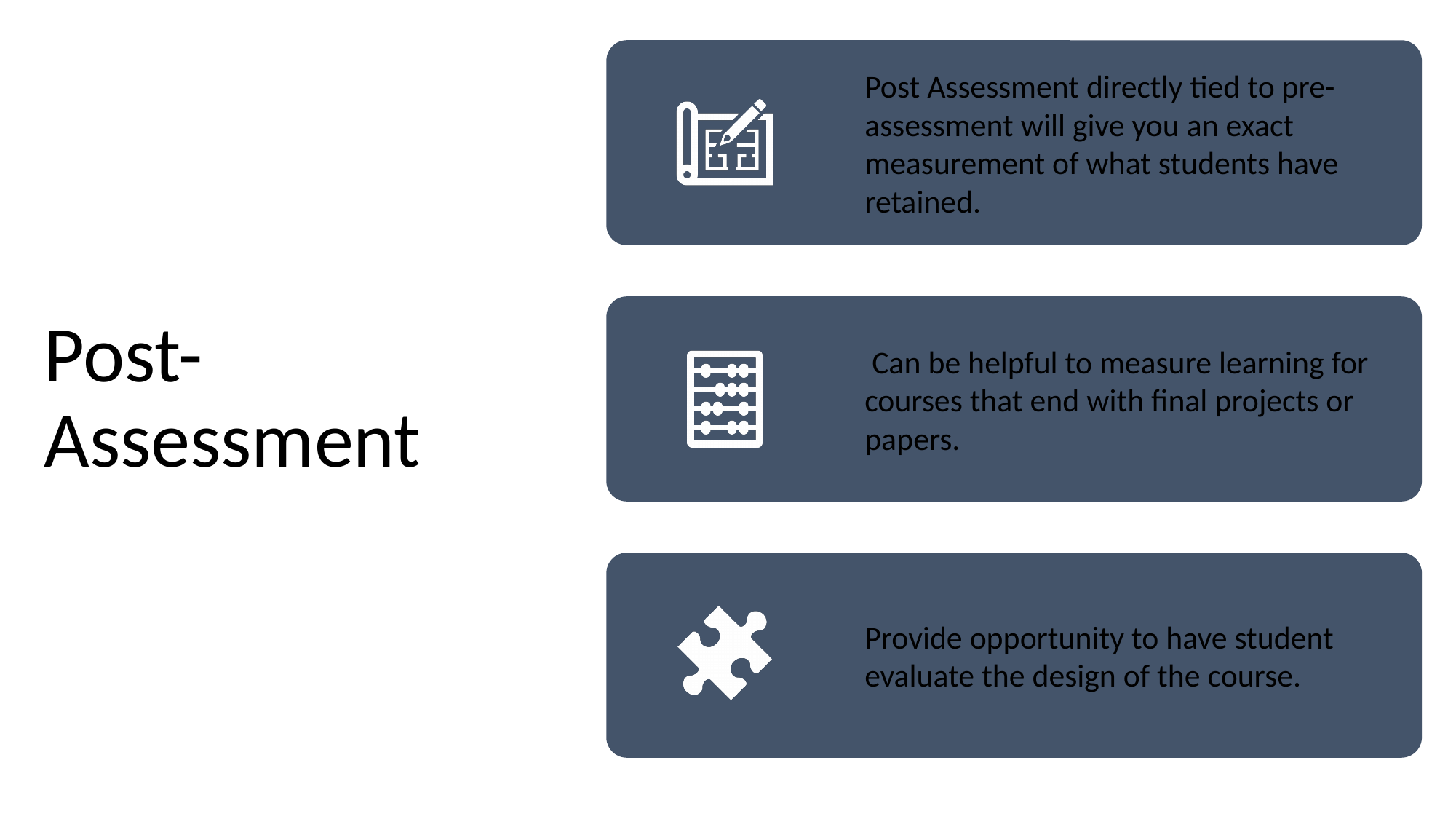

Post Assessment directly tied to pre-assessment will give you an exact measurement of what students have retained.
 Can be helpful to measure learning for courses that end with final projects or papers.
Provide opportunity to have student evaluate the design of the course.
# Post-Assessment